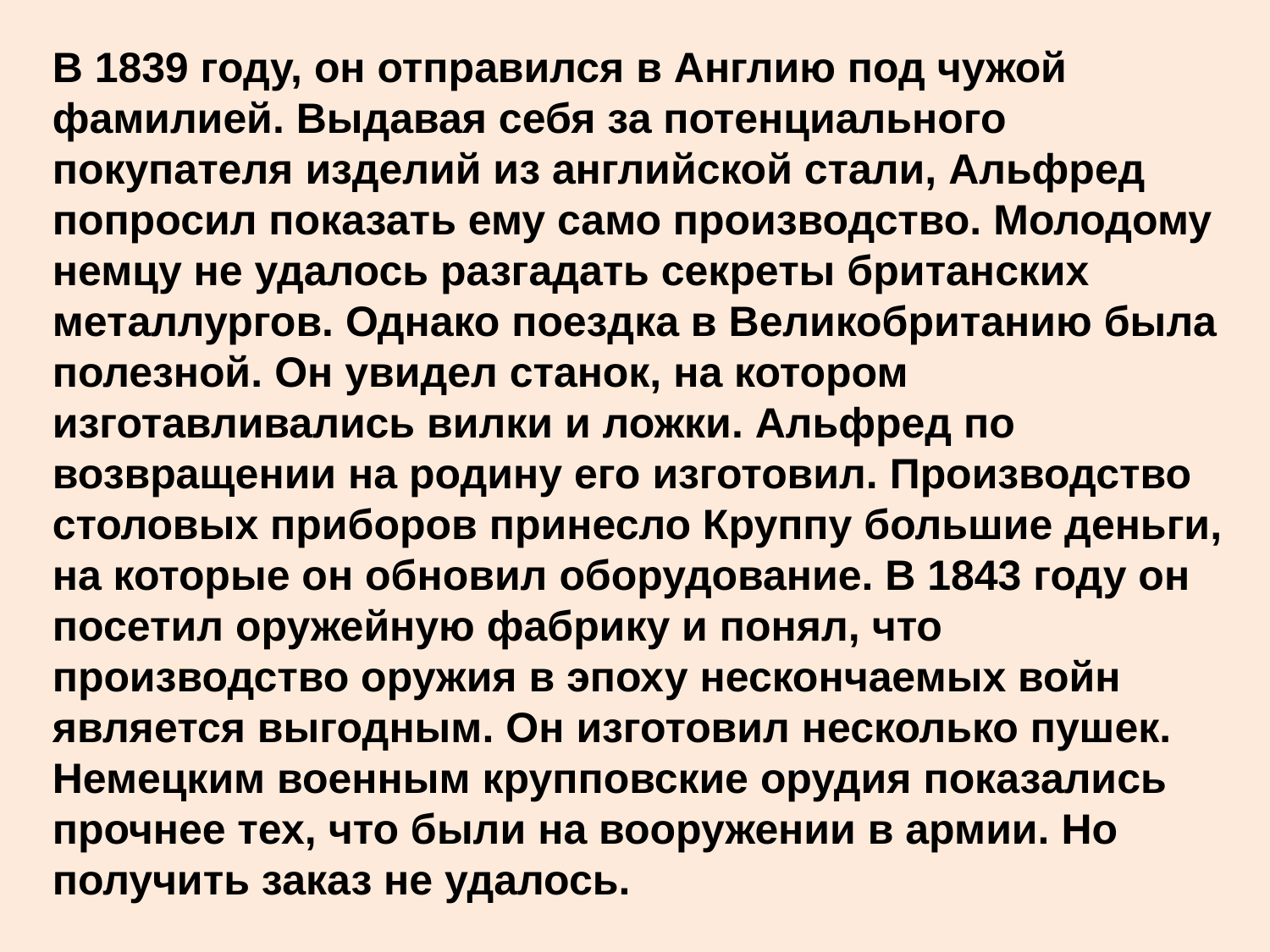

В 1839 году, он отправился в Англию под чужой фамилией. Выдавая себя за потенциального покупателя изделий из английской стали, Альфред попросил показать ему само производство. Молодому немцу не удалось разгадать секреты британских металлургов. Однако поездка в Великобританию была полезной. Он увидел станок, на котором изготавливались вилки и ложки. Альфред по возвращении на родину его изготовил. Производство столовых приборов принесло Круппу большие деньги, на которые он обновил оборудование. В 1843 году он  посетил оружейную фабрику и понял, что производство оружия в эпоху нескончаемых войн является выгодным. Он изготовил несколько пушек. Немецким военным крупповские орудия показались прочнее тех, что были на вооружении в армии. Но получить заказ не удалось.